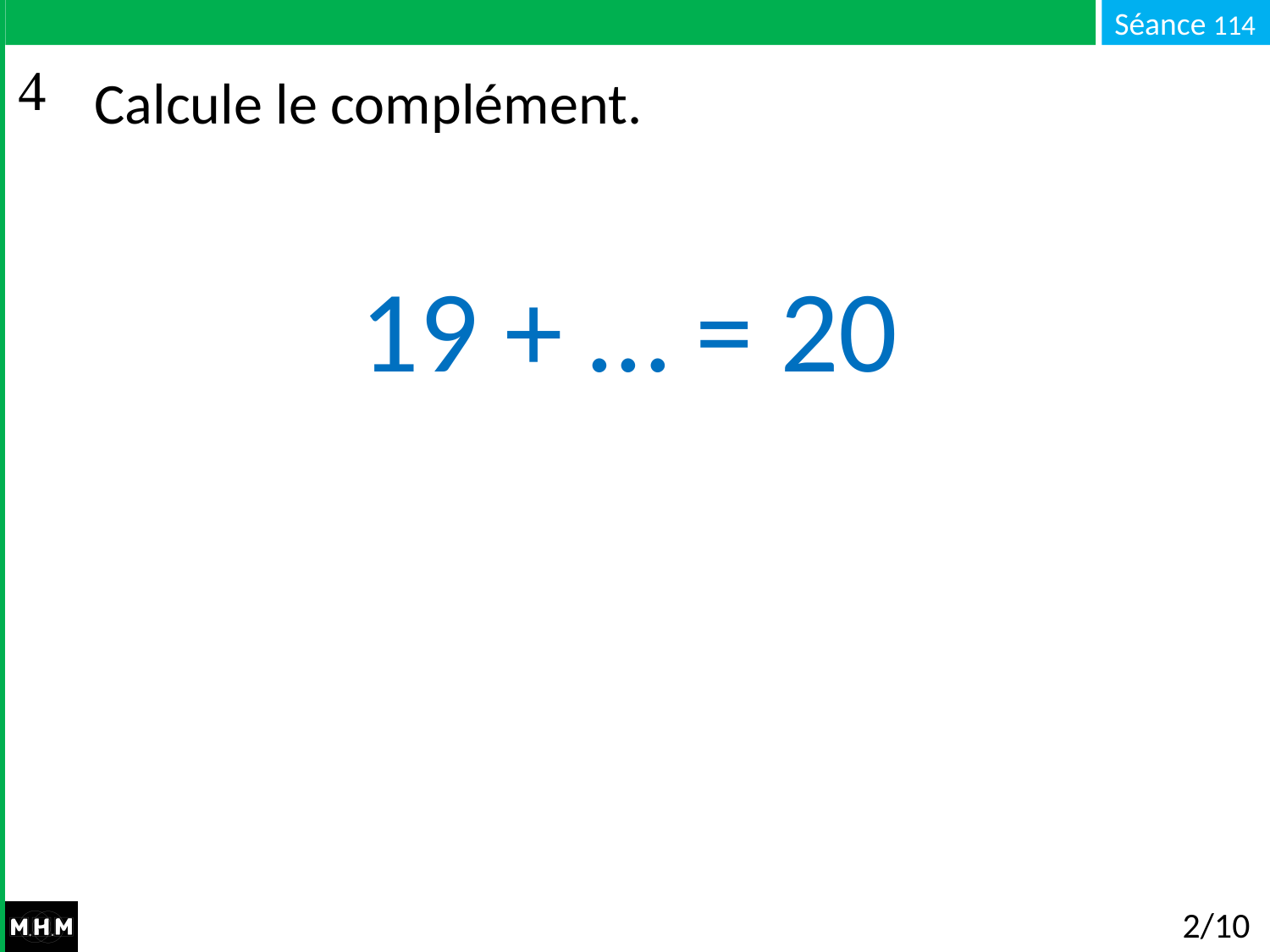

# Calcule le complément.
19 + … = 20
2/10